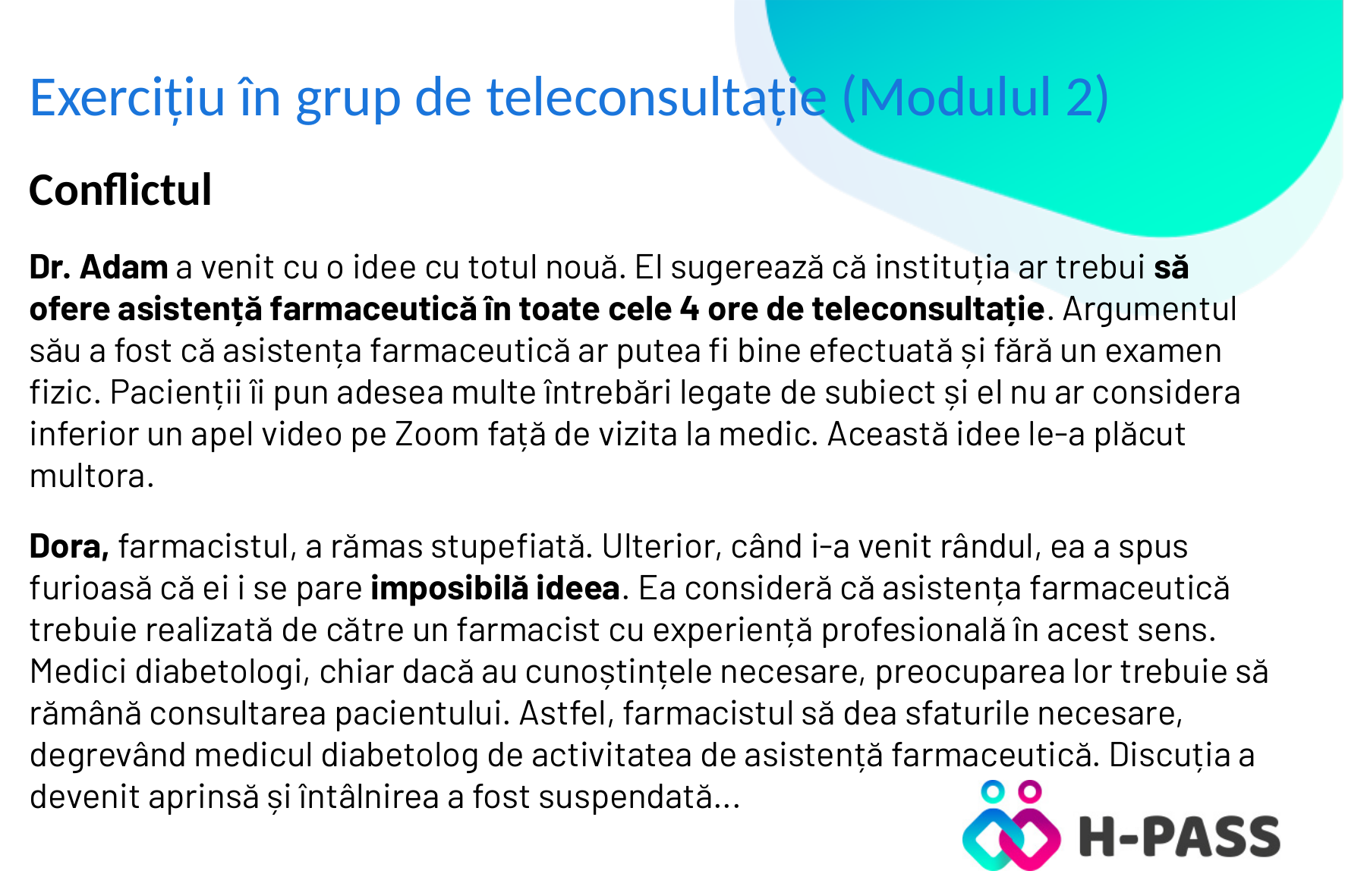

# Exercițiu în grup de teleconsultație (Modulul 2)
Conflictul
Dr. Adam a venit cu o idee cu totul nouă. El sugerează că instituția ar trebui să ofere asistență farmaceutică în toate cele 4 ore de teleconsultație. Argumentul său a fost că asistența farmaceutică ar putea fi bine efectuată și fără un examen fizic. Pacienții îi pun adesea multe întrebări legate de subiect și el nu ar considera inferior un apel video pe Zoom față de vizita la medic. Această idee le-a plăcut multora.
Dora, farmacistul, a rămas stupefiată. Ulterior, când i-a venit rândul, ea a spus furioasă că ei i se pare imposibilă ideea. Ea consideră că asistența farmaceutică trebuie realizată de către un farmacist cu experiență profesională în acest sens. Medici diabetologi, chiar dacă au cunoștințele necesare, preocuparea lor trebuie să rămână consultarea pacientului. Astfel, farmacistul să dea sfaturile necesare, degrevând medicul diabetolog de activitatea de asistență farmaceutică. Discuția a devenit aprinsă și întâlnirea a fost suspendată...